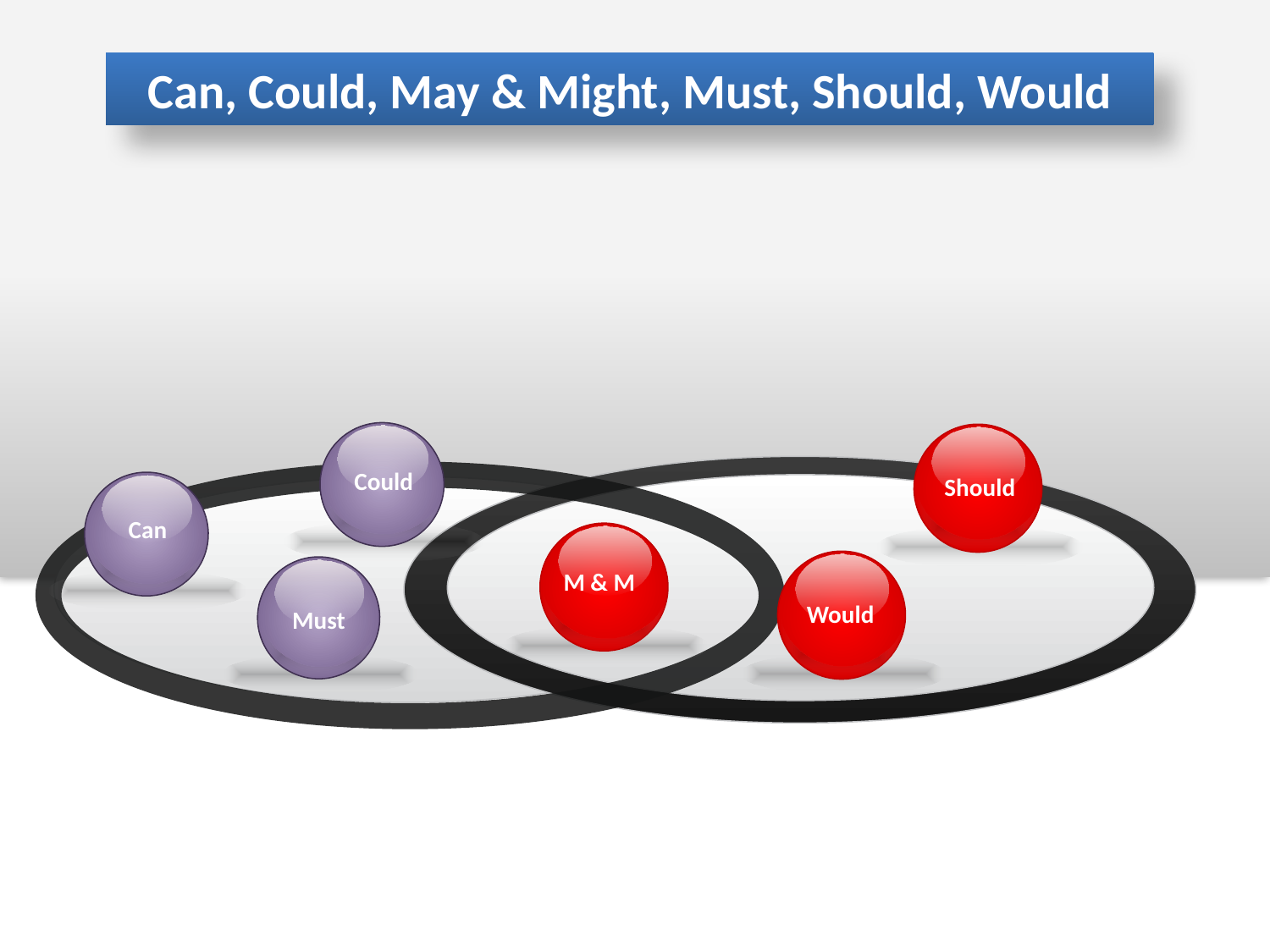

Can, Could, May & Might, Must, Should, Would

Could
Should

Can

M & M
Would
Must